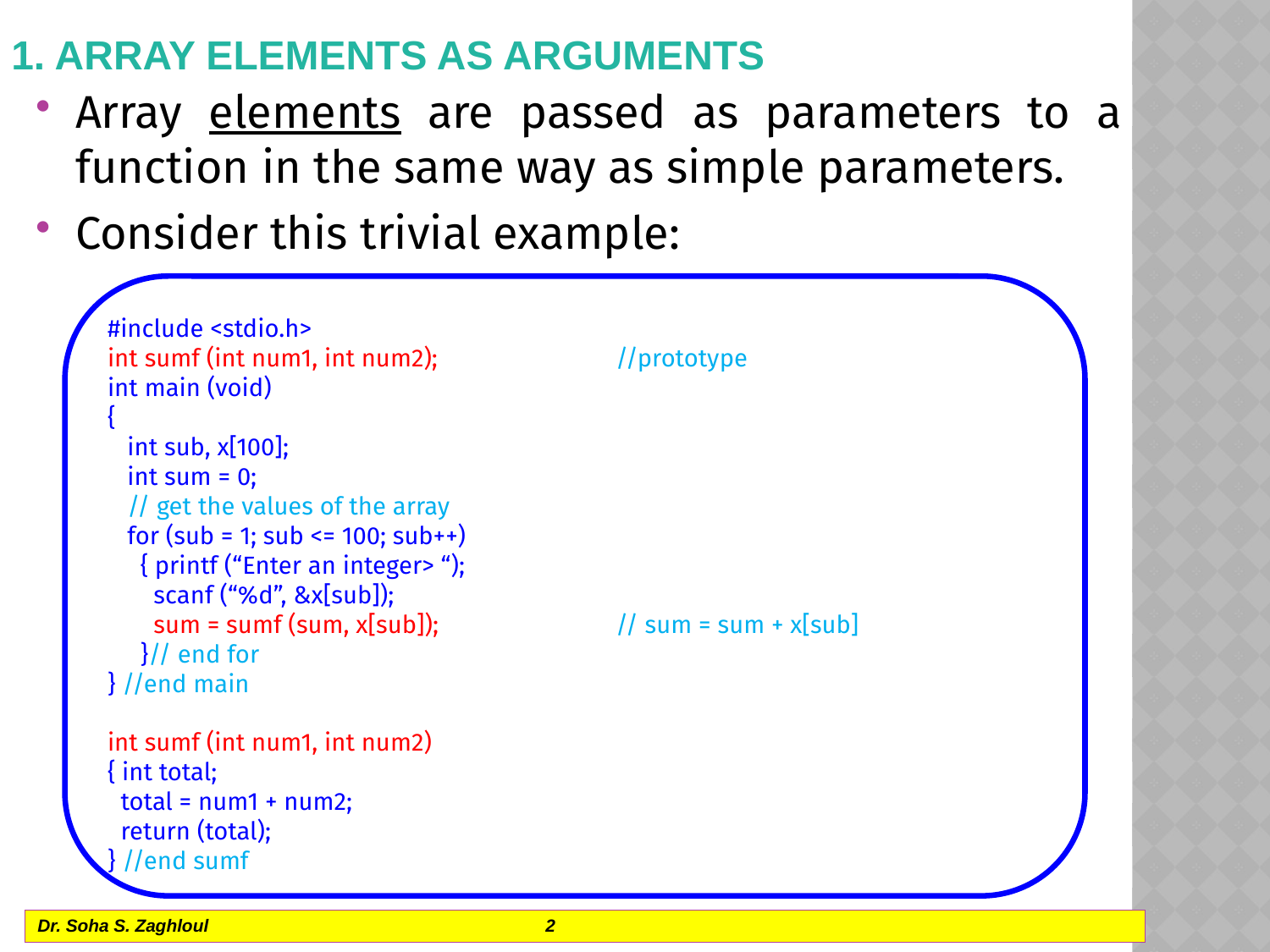

# 1. array elements as arguments
Array elements are passed as parameters to a function in the same way as simple parameters.
Consider this trivial example:
#include <stdio.h>
int sumf (int num1, int num2);		//prototype
int main (void)
{
   int sub, x[100];
   int sum = 0;
   // get the values of the array
   for (sub = 1; sub <= 100; sub++)
     { printf (“Enter an integer> “);
       scanf (“%d”, &x[sub]);
       sum = sumf (sum, x[sub]);		// sum = sum + x[sub]
     }// end for
} //end main

int sumf (int num1, int num2)
{ int total;
  total = num1 + num2;
  return (total);
} //end sumf

Dr. Soha S. Zaghloul			2